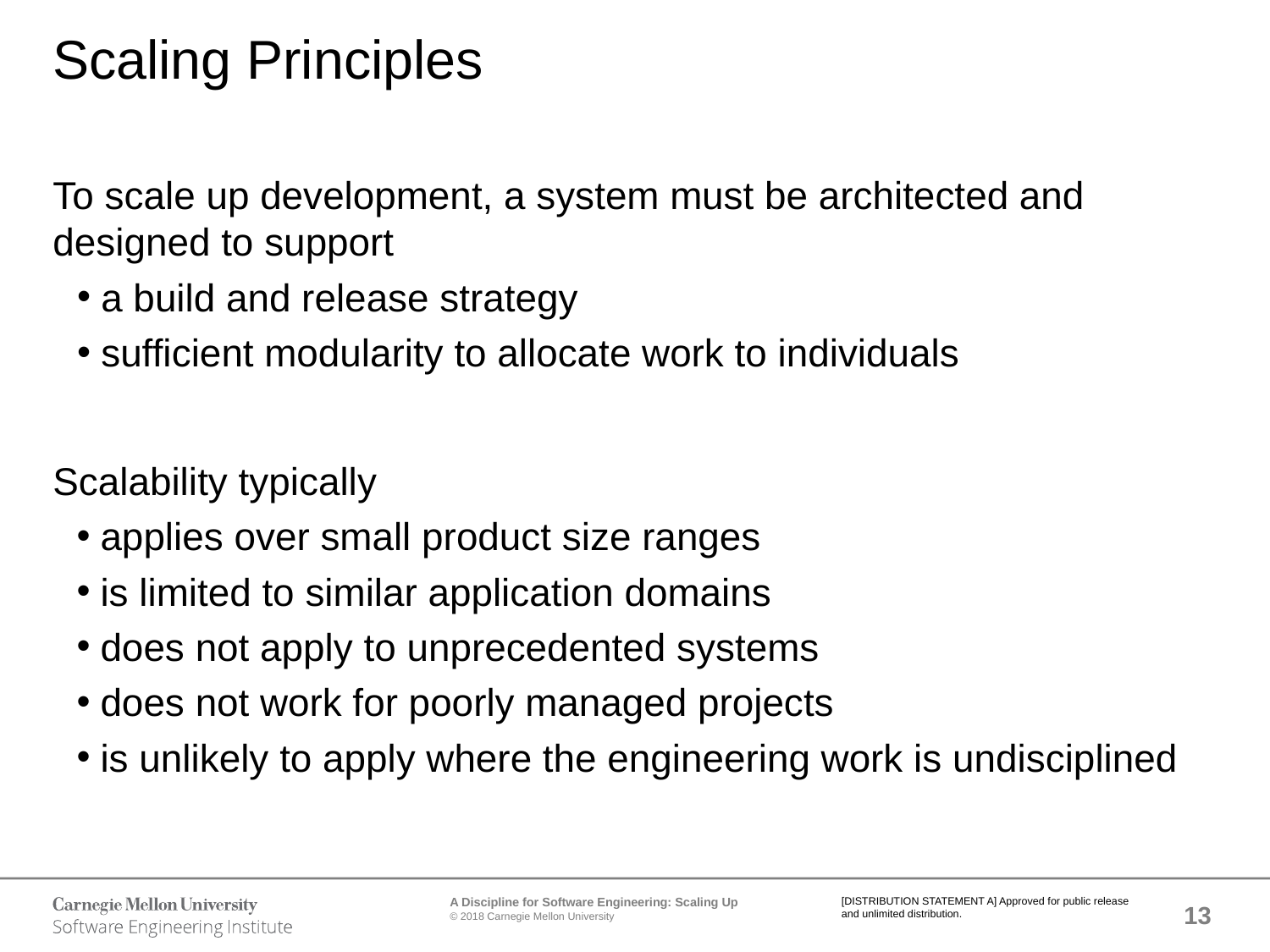

# Scaling Principles
To scale up development, a system must be architected and designed to support
a build and release strategy
sufficient modularity to allocate work to individuals

Scalability typically
applies over small product size ranges
is limited to similar application domains
does not apply to unprecedented systems
does not work for poorly managed projects
is unlikely to apply where the engineering work is undisciplined